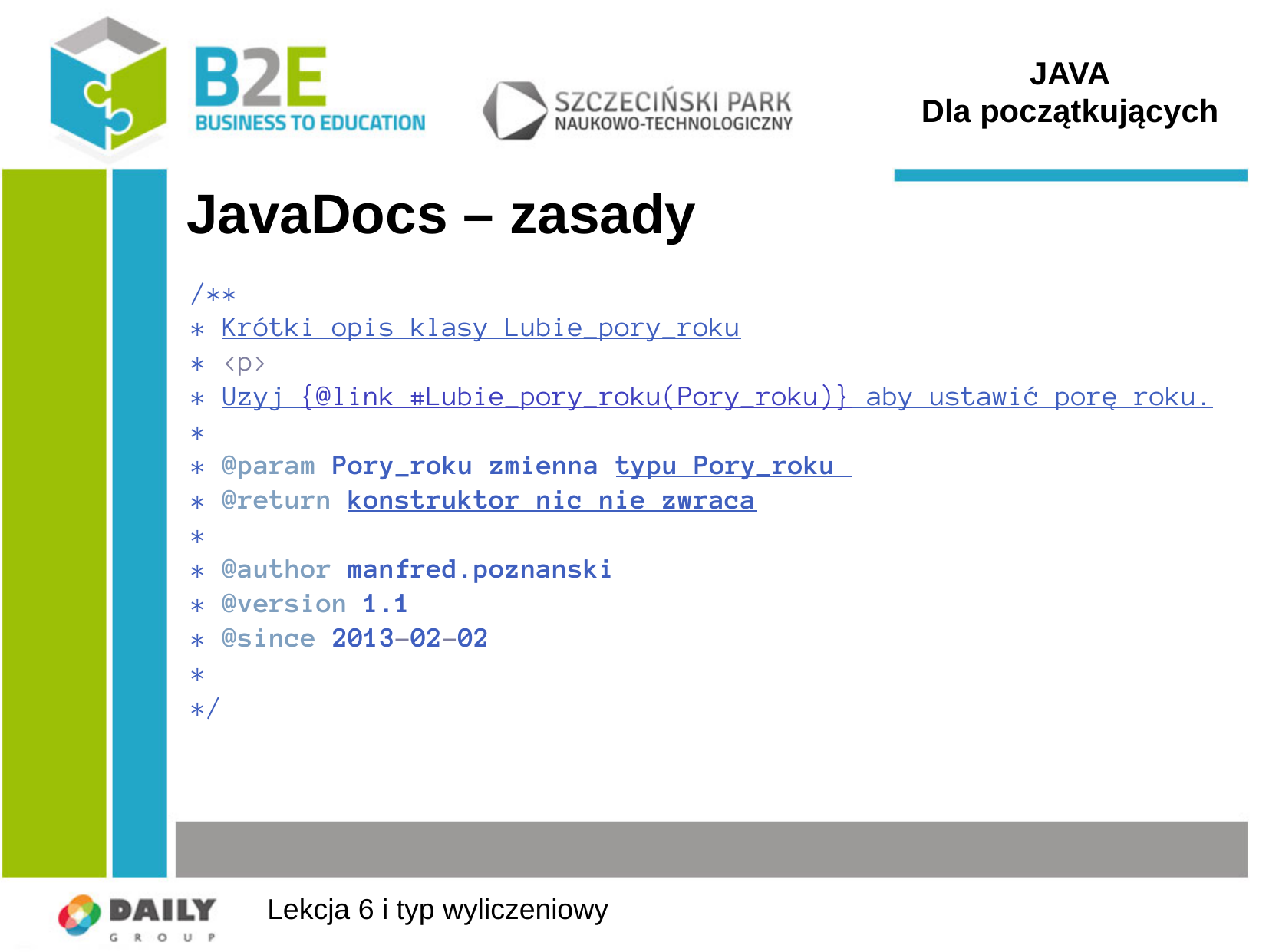

JAVA
Dla początkujących
# JavaDocs – zasady
/**
* Krótki opis klasy Lubie_pory_roku
* <p>
* Uzyj {@link #Lubie_pory_roku(Pory_roku)} aby ustawić porę roku.
*
* @param Pory_roku zmienna typu Pory_roku
* @return konstruktor nic nie zwraca
*
* @author manfred.poznanski
* @version 1.1
* @since 2013-02-02
*
*/
Lekcja 6 i typ wyliczeniowy